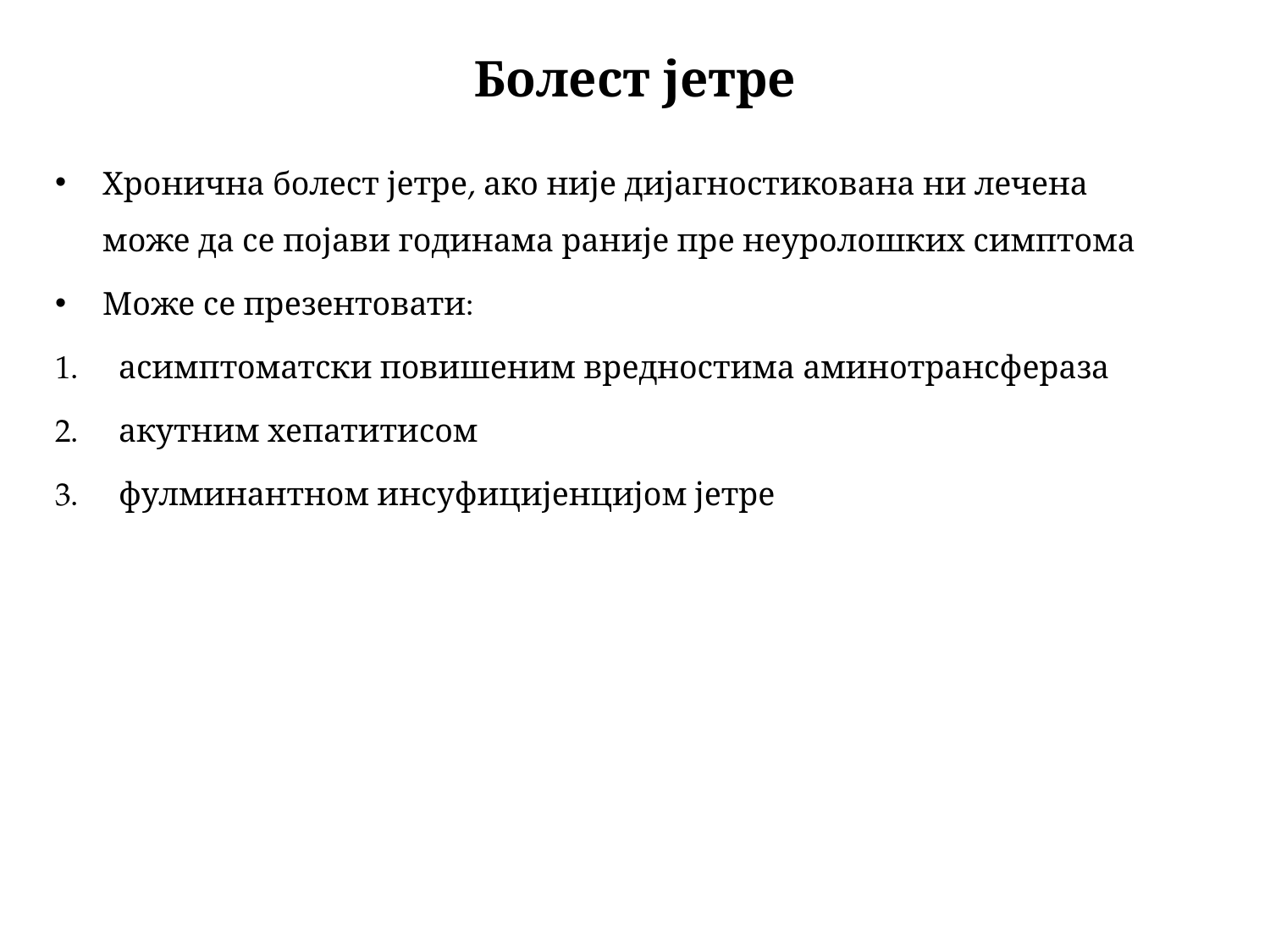

# Болест јетре
Хронична болест јетре, ако није дијагностикована ни лечена може да се појави годинама раније пре неуролошких симптома
Може се презентовати:
асимптоматски повишеним вредностима аминотрансфераза
акутним хепатитисом
фулминантном инсуфицијенцијом јетре